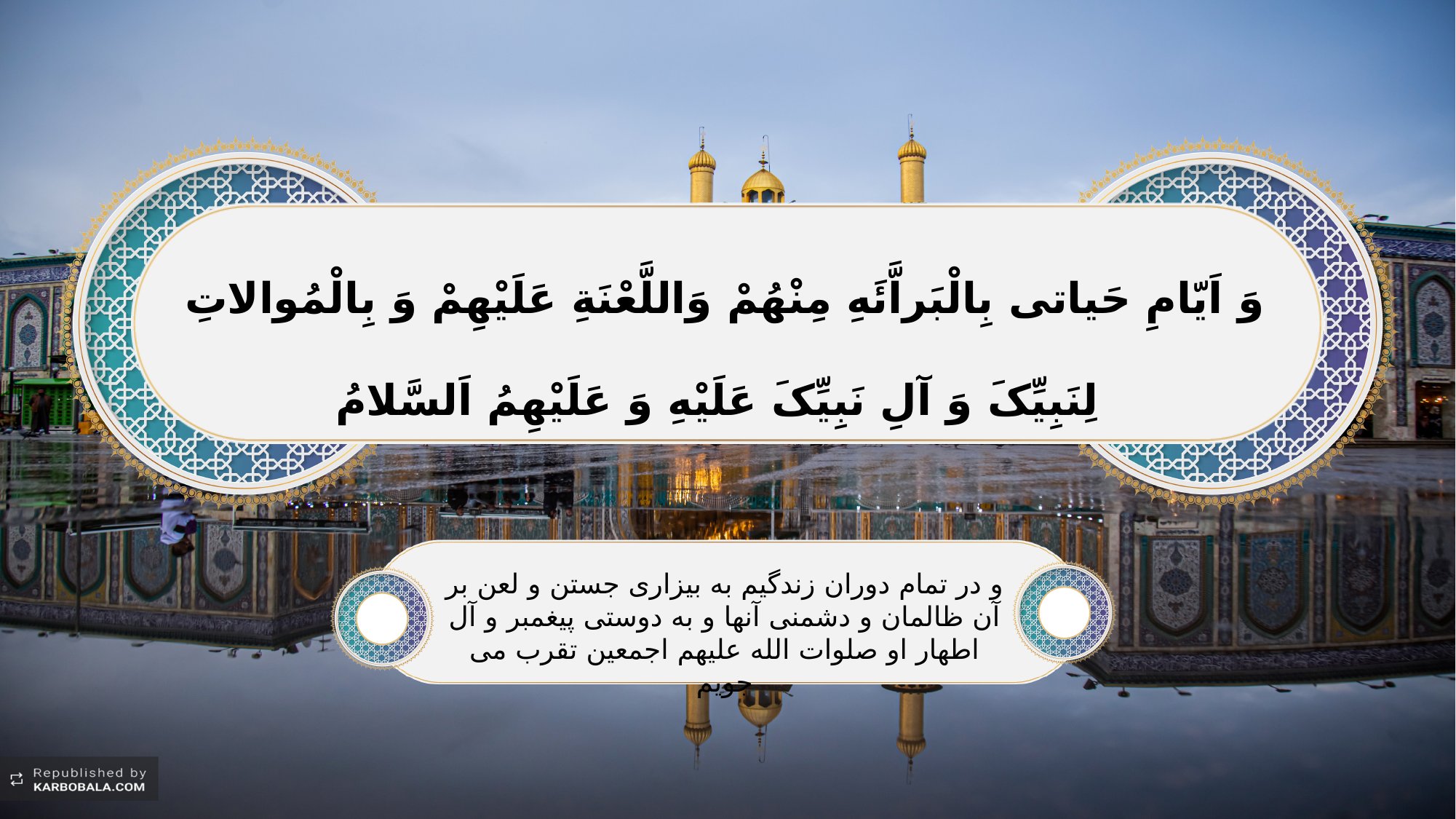

وَ اَیّامِ حَیاتی بِالْبَراَّئَهِ مِنْهُمْ وَاللَّعْنَةِ عَلَیْهِمْ وَ بِالْمُوالاتِ لِنَبِیِّکَ وَ آلِ نَبِیِّکَ عَلَیْهِ وَ عَلَیْهِمُ اَلسَّلامُ
و در تمام دوران زندگیم به بیزاری جستن و لعن بر آن ظالمان و دشمنی آنها و به دوستی پیغمبر و آل اطهار او صلوات الله علیهم اجمعین تقرب می‏ جویم